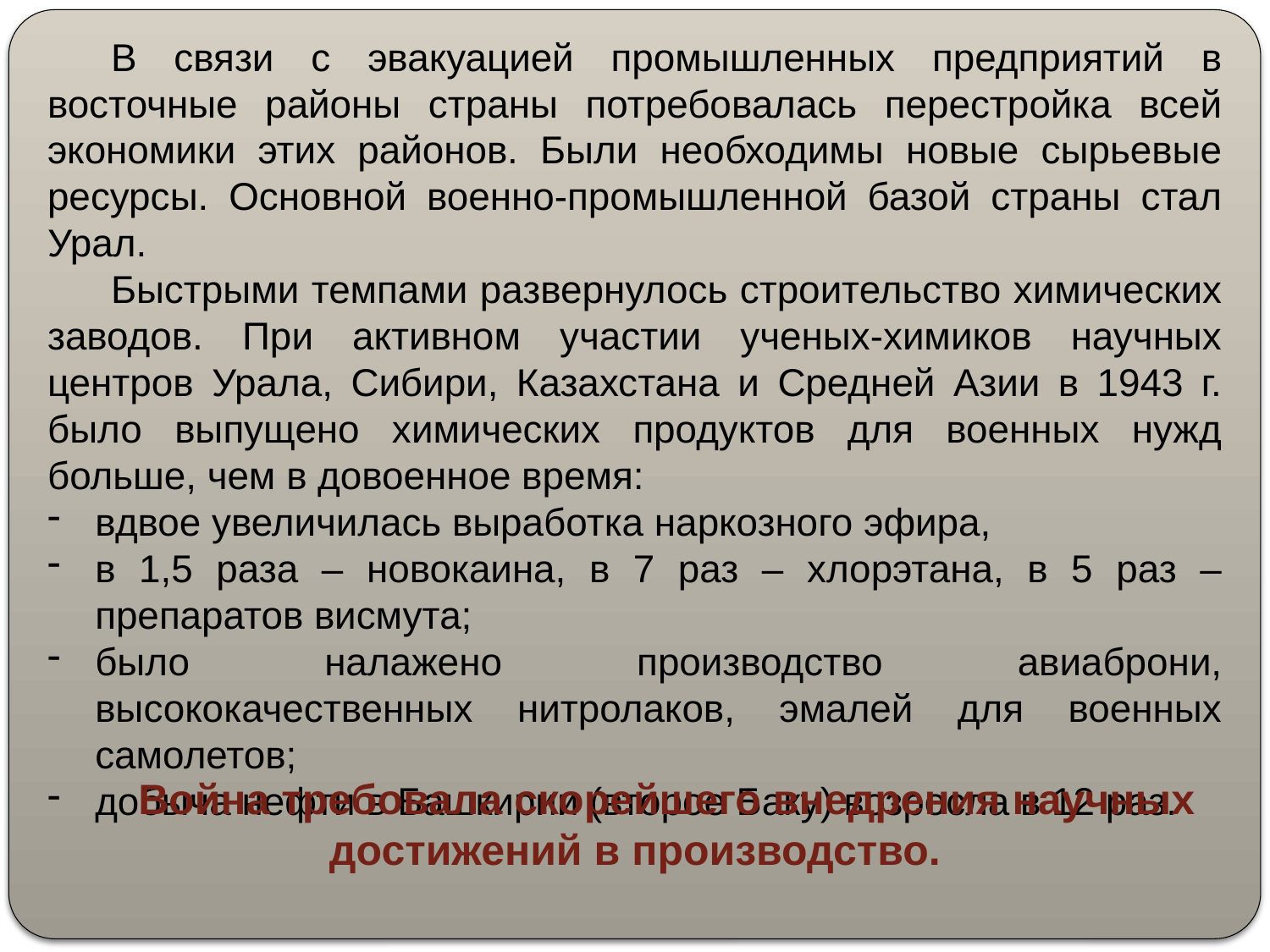

В связи с эвакуацией промышленных предприятий в восточные районы страны потребовалась перестройка всей экономики этих районов. Были необходимы новые сырьевые ресурсы. Основной военно-промышленной базой страны стал Урал.
Быстрыми темпами развернулось строительство химических заводов. При активном участии ученых-химиков научных центров Урала, Сибири, Казахстана и Средней Азии в 1943 г. было выпущено химических продуктов для военных нужд больше, чем в довоенное время:
вдвое увеличилась выработка наркозного эфира,
в 1,5 раза – новокаина, в 7 раз – хлорэтана, в 5 раз – препаратов висмута;
было налажено производство авиаброни, высококачественных нитролаков, эмалей для военных самолетов;
добыча нефти в Башкирии (второе Баку) возросла в 12 раз.

Война требовала скорейшего внедрения научных достижений в производство.